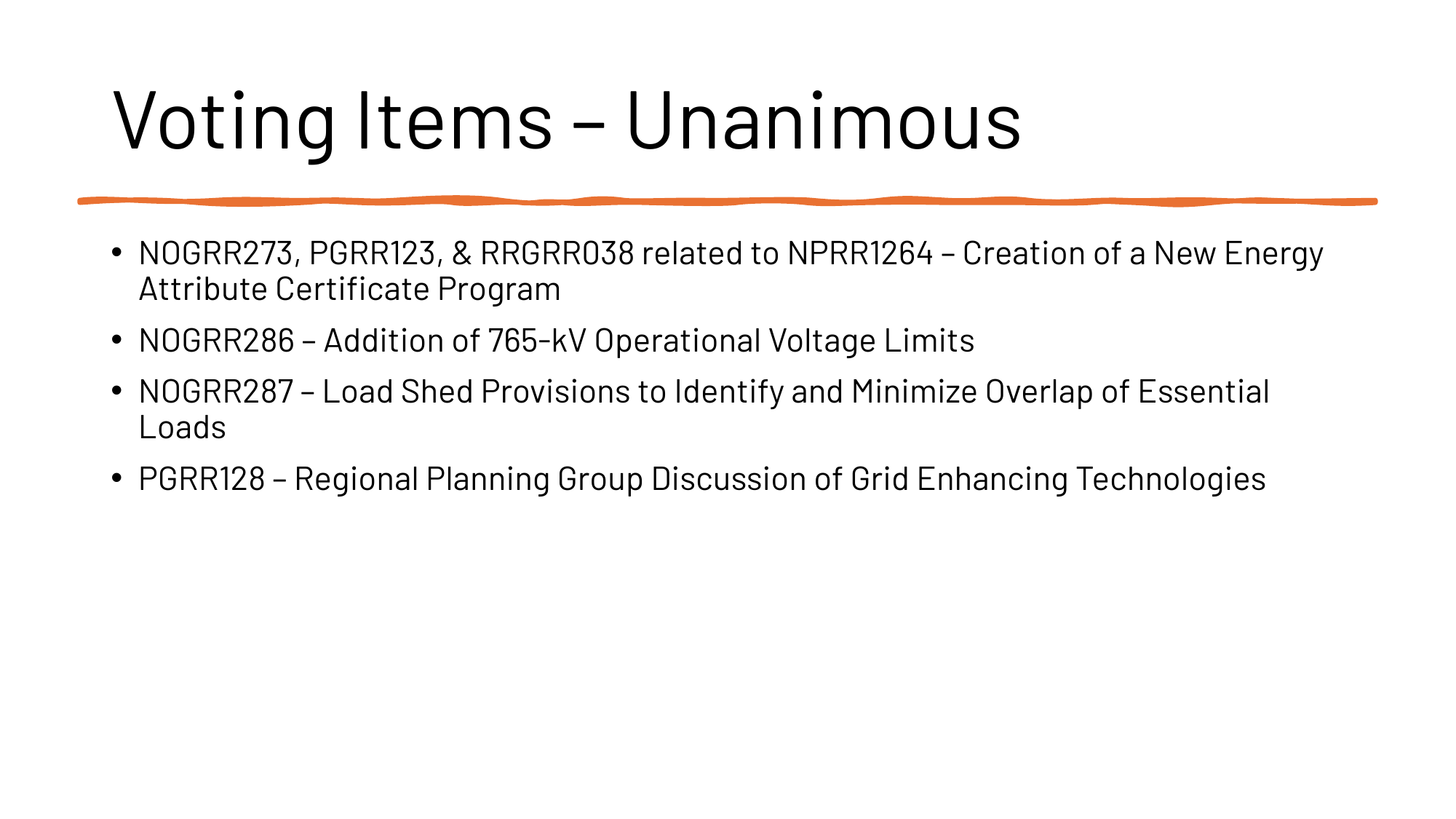

# Voting Items – Unanimous

NOGRR273, PGRR123, & RRGRR038 related to NPRR1264 – Creation of a New Energy Attribute Certificate Program
NOGRR286 – Addition of 765-kV Operational Voltage Limits
NOGRR287 – Load Shed Provisions to Identify and Minimize Overlap of Essential Loads
PGRR128 – Regional Planning Group Discussion of Grid Enhancing Technologies